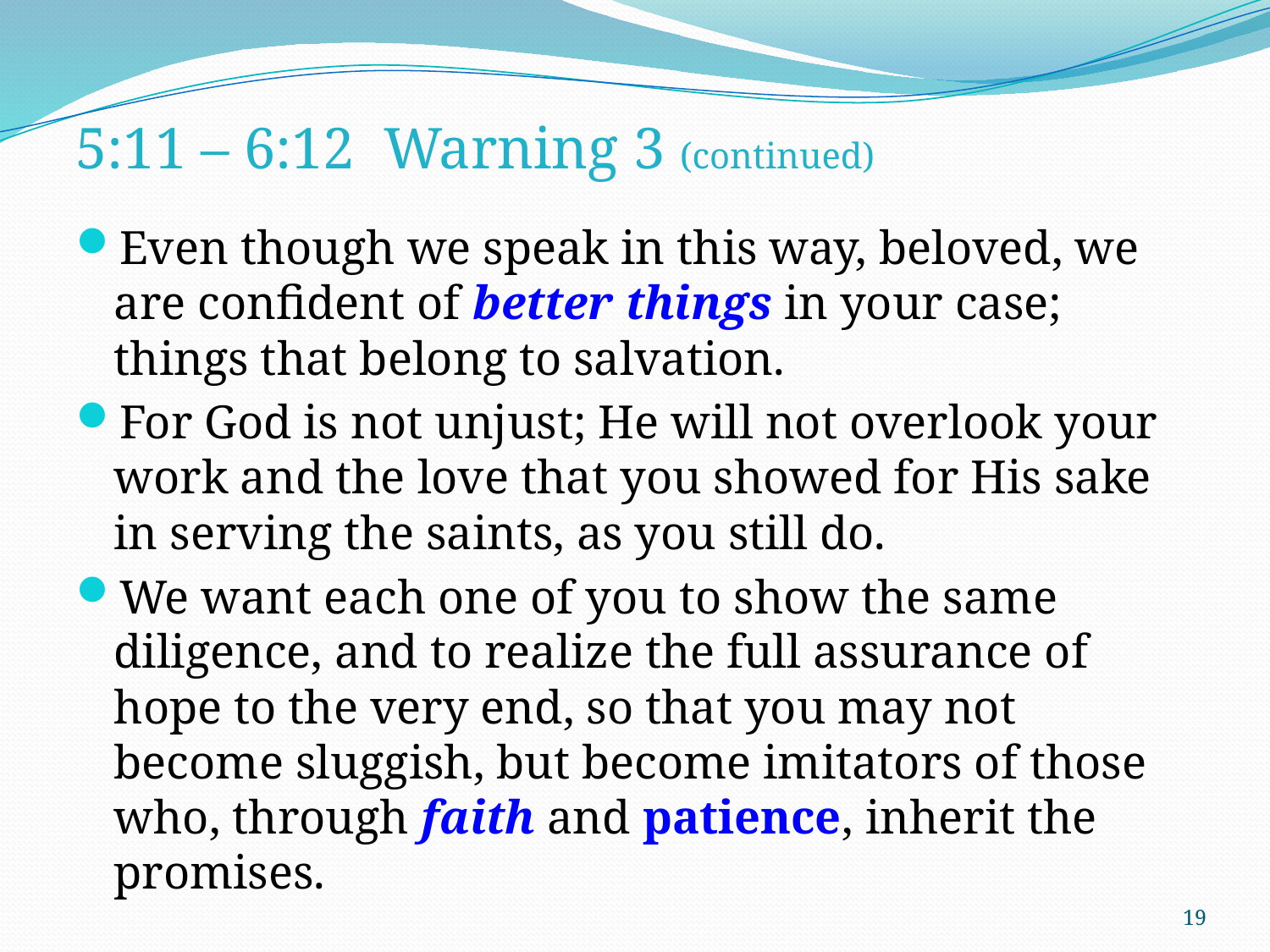

#
5:11 – 6:12  Warning 3 (continued)

Even though we speak in this way, beloved, we are confident of better things in your case; things that belong to salvation.
For God is not unjust; He will not overlook your work and the love that you showed for His sake in serving the saints, as you still do.
We want each one of you to show the same diligence, and to realize the full assurance of hope to the very end, so that you may not become sluggish, but become imitators of those who, through faith and patience, inherit the promises.

19